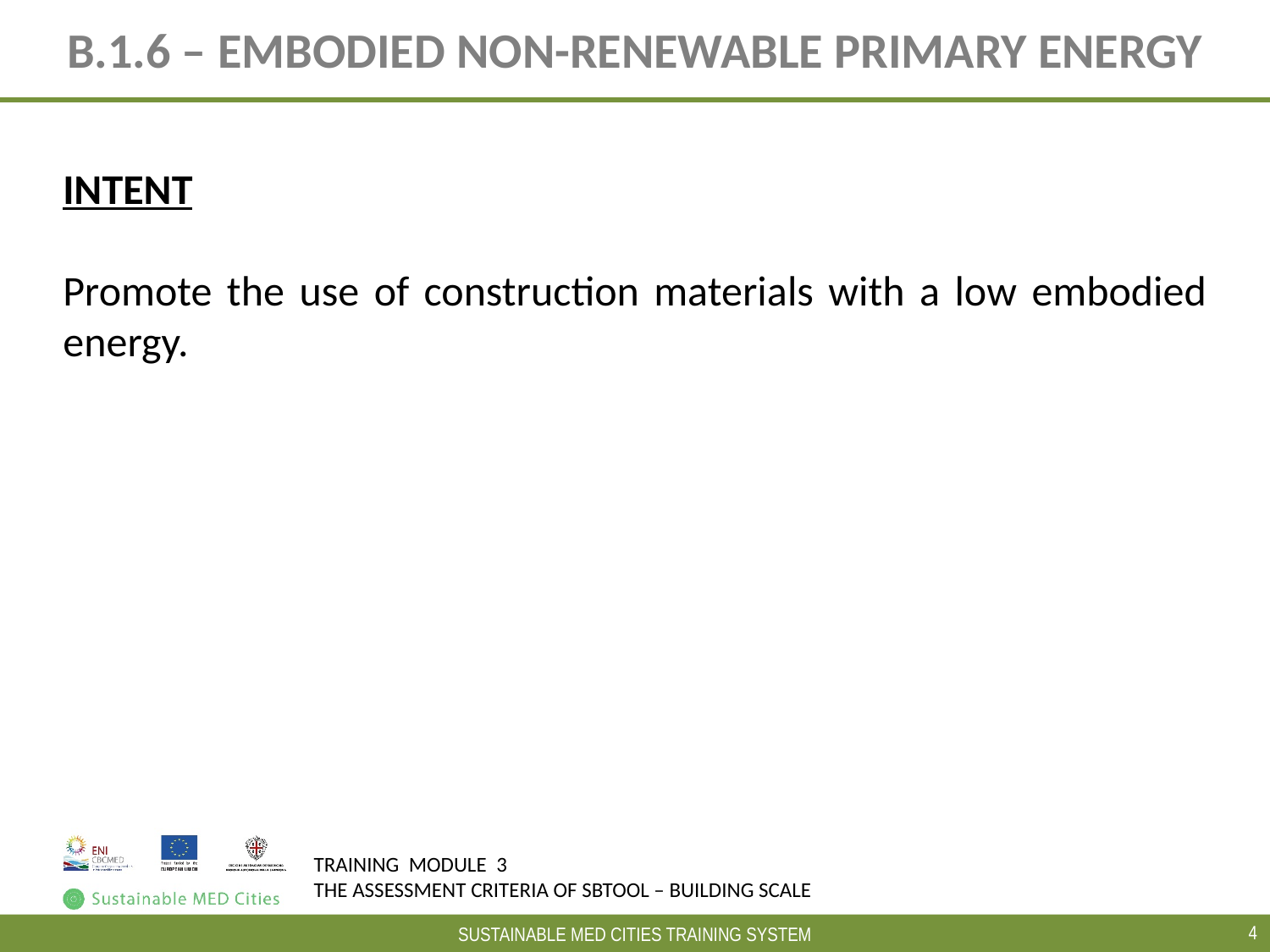

# B.1.6 – EMBODIED NON-RENEWABLE PRIMARY ENERGY
INTENT

Promote the use of construction materials with a low embodied energy.
4